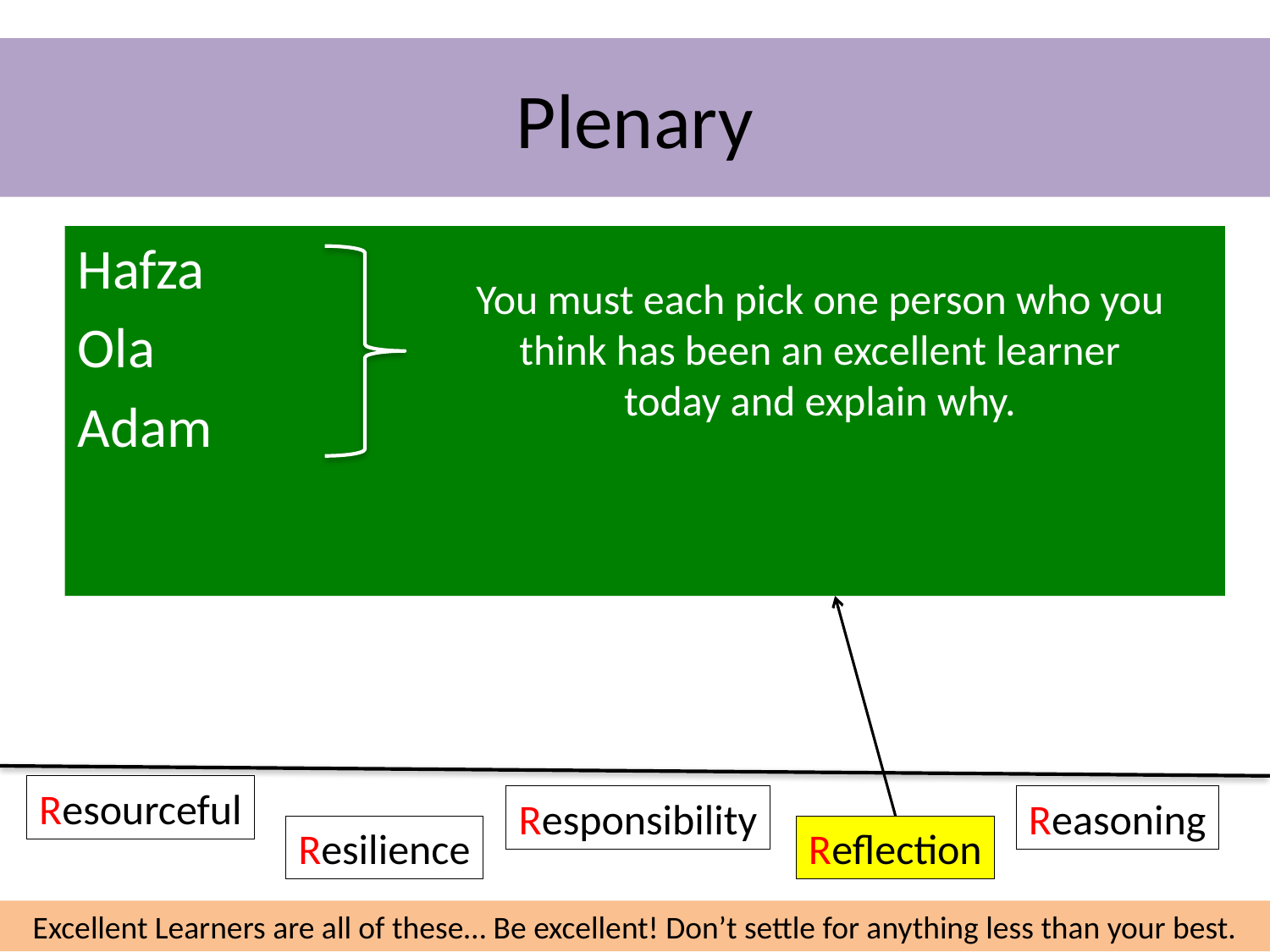

# Plenary
Hafza
Ola
Adam

You must each pick one person who you think has been an excellent learner today and explain why.
Resourceful
Responsibility
Reasoning
Resilience
Reflection
Excellent Learners are all of these… Be excellent! Don’t settle for anything less than your best.